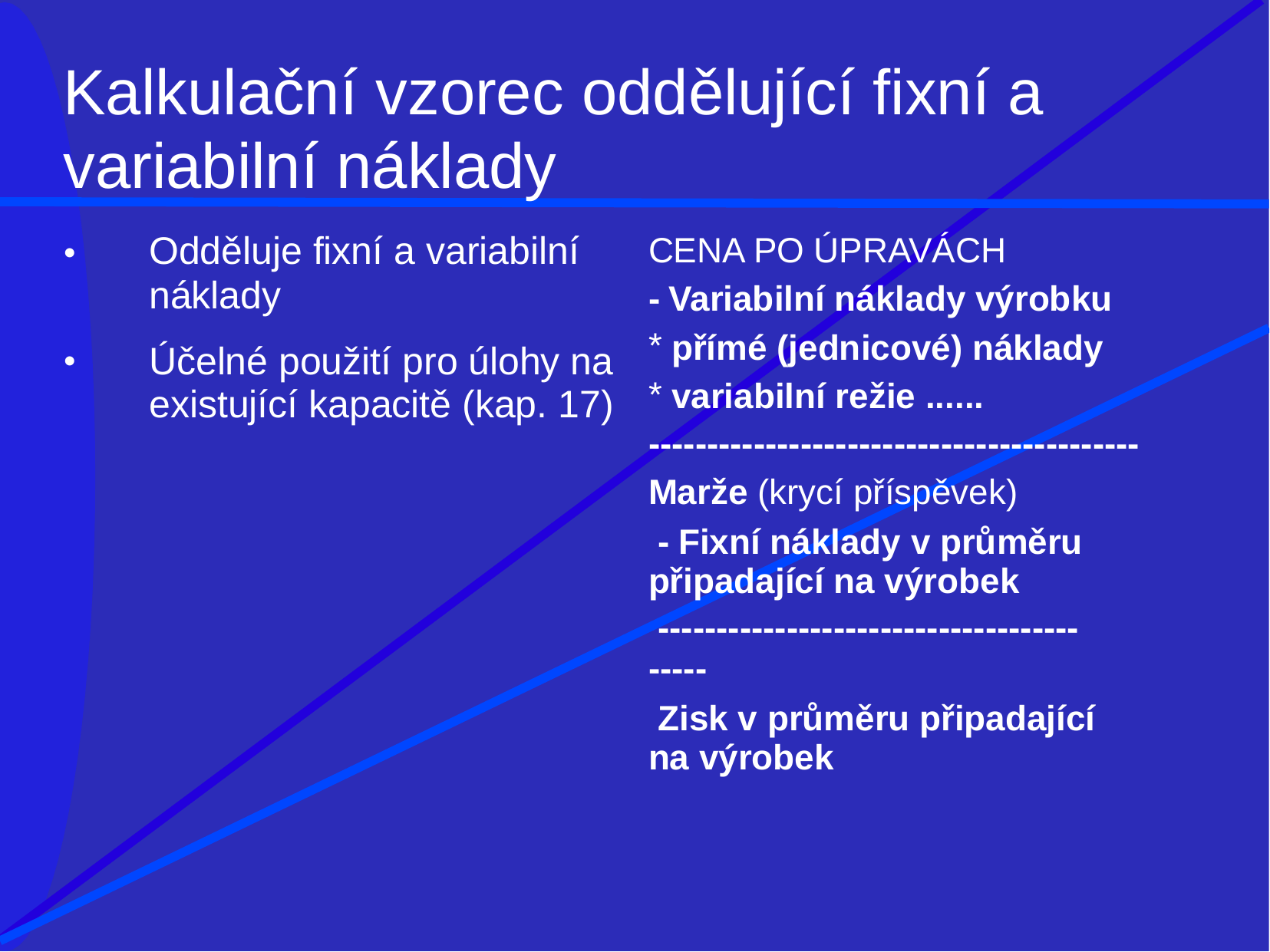

# Kalkulační vzorec oddělující fixní a
variabilní náklady
CENA PO ÚPRAVÁCH
- Variabilní náklady výrobku
přímé (jednicové) náklady
variabilní režie ......
------------------------------------------
Marže (krycí příspěvek)
- Fixní náklady v průměru připadající na výrobek
-----------------------------------------
Zisk v průměru připadající na výrobek
Odděluje fixní a variabilní
náklady
Účelné použití pro úlohy na existující kapacitě (kap. 17)
•
•